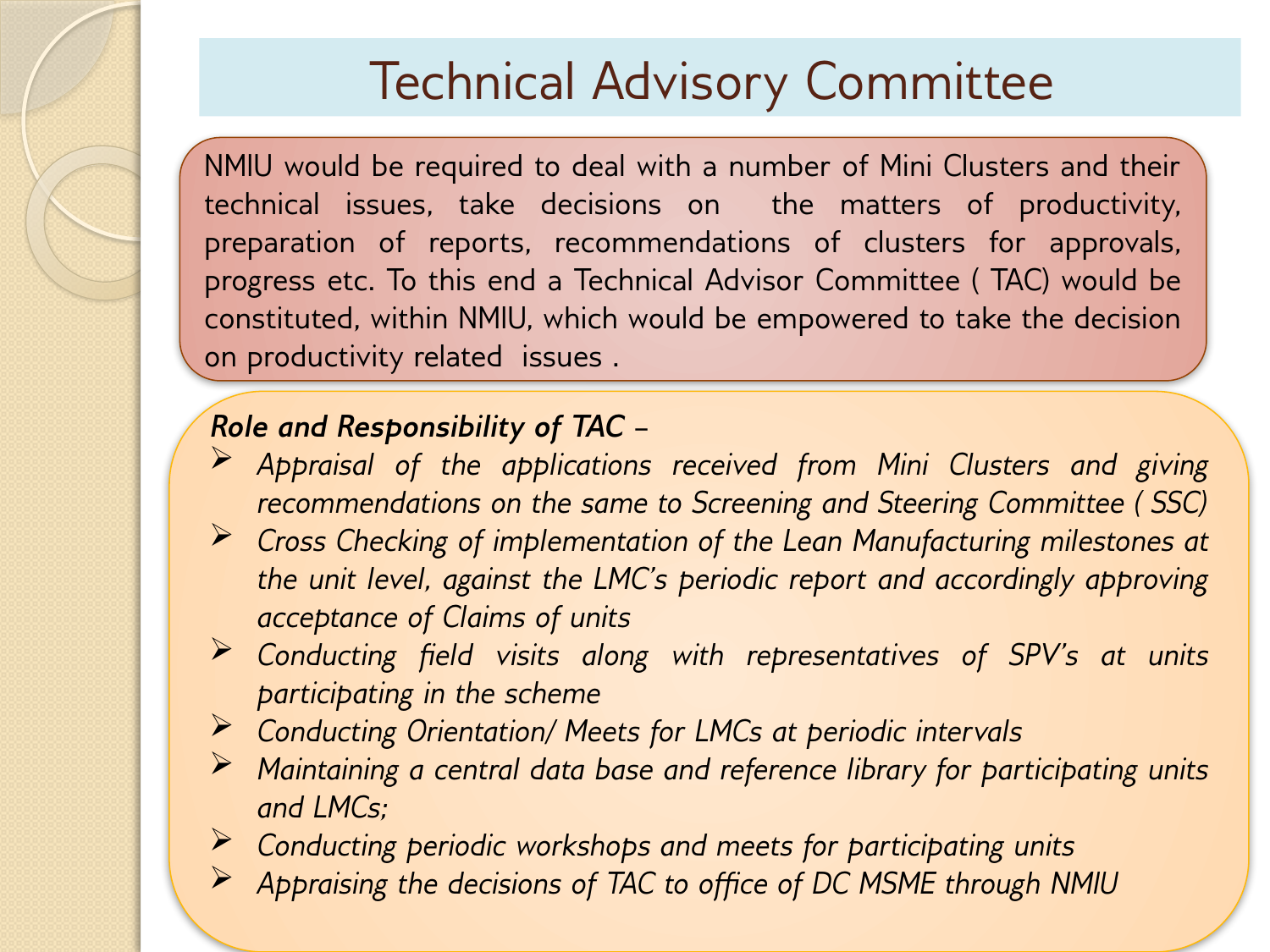

# Technical Advisory Committee
NMIU would be required to deal with a number of Mini Clusters and their technical issues, take decisions on  the matters of productivity, preparation of reports, recommendations of clusters for approvals, progress etc. To this end a Technical Advisor Committee ( TAC) would be constituted, within NMIU, which would be empowered to take the decision on productivity related  issues .
Role and Responsibility of TAC –
Appraisal of the applications received from Mini Clusters and giving recommendations on the same to Screening and Steering Committee ( SSC)
Cross Checking of implementation of the Lean Manufacturing milestones at the unit level, against the LMC’s periodic report and accordingly approving acceptance of Claims of units
Conducting field visits along with representatives of SPV’s at units participating in the scheme
Conducting Orientation/ Meets for LMCs at periodic intervals
Maintaining a central data base and reference library for participating units and LMCs;
Conducting periodic workshops and meets for participating units
Appraising the decisions of TAC to office of DC MSME through NMIU